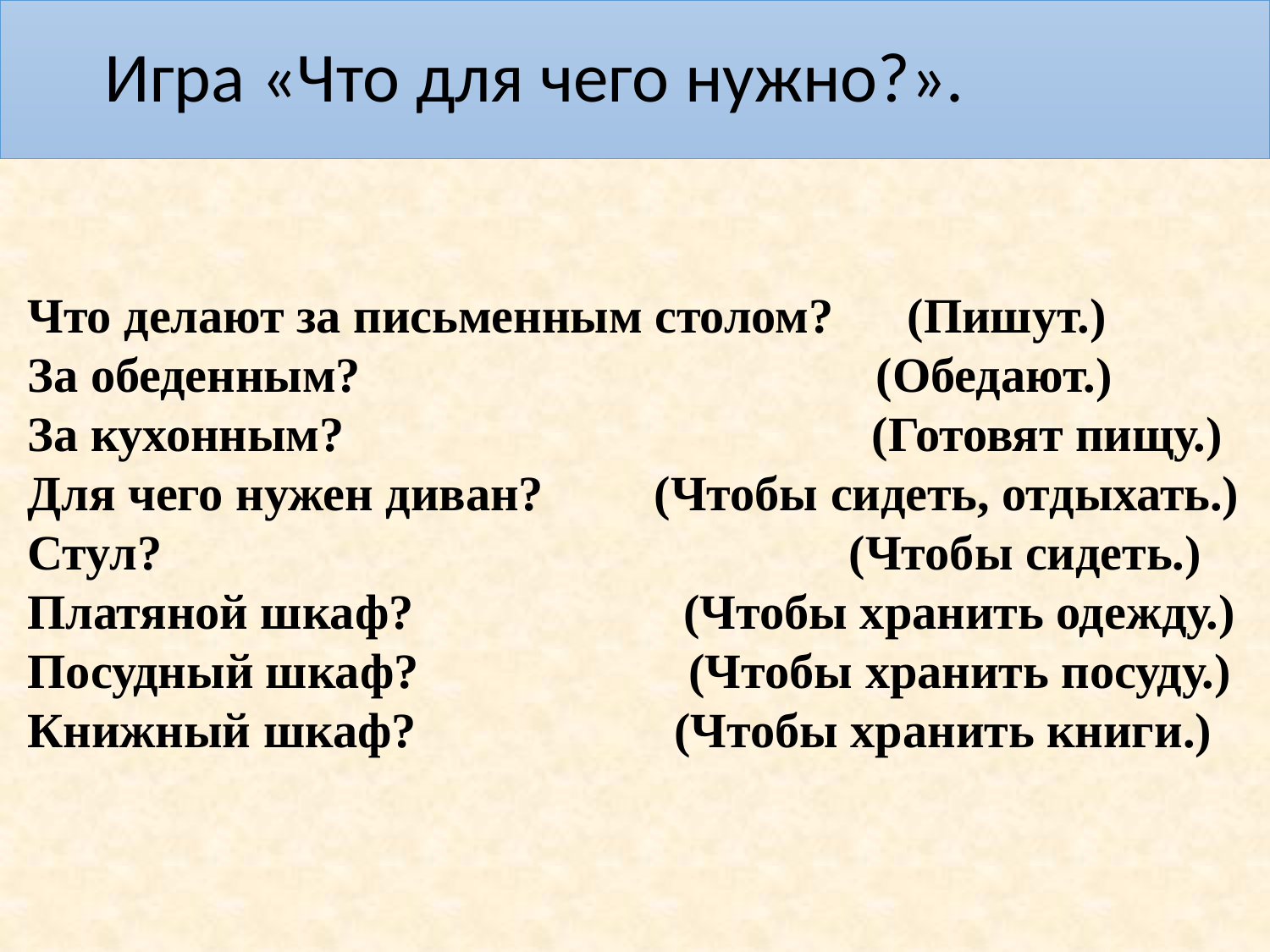

# Игра «Что для чего нужно?».
Что делают за письменным столом?      (Пишут.)
За обеденным?                                          (Обедают.)
За кухонным?                                           (Готовят пищу.)
Для чего нужен диван?         (Чтобы сидеть, отдыхать.) Стул?                                                        (Чтобы сидеть.)
Платяной шкаф?                      (Чтобы хранить одежду.)
Посудный шкаф?                      (Чтобы хранить посуду.)
Книжный шкаф?                     (Чтобы хранить книги.)